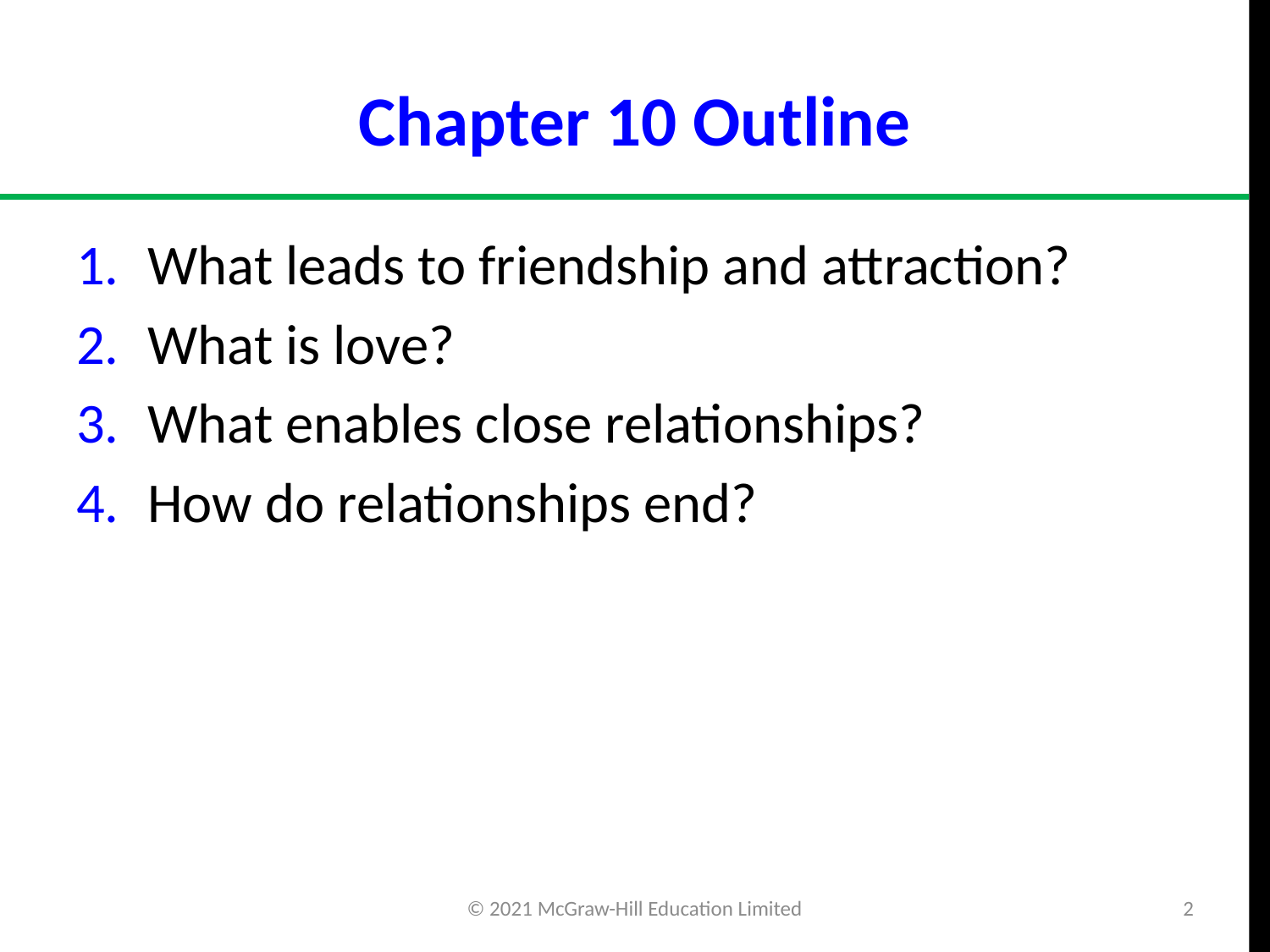

# Chapter 10 Outline
What leads to friendship and attraction?
What is love?
What enables close relationships?
How do relationships end?
© 2021 McGraw-Hill Education Limited
2